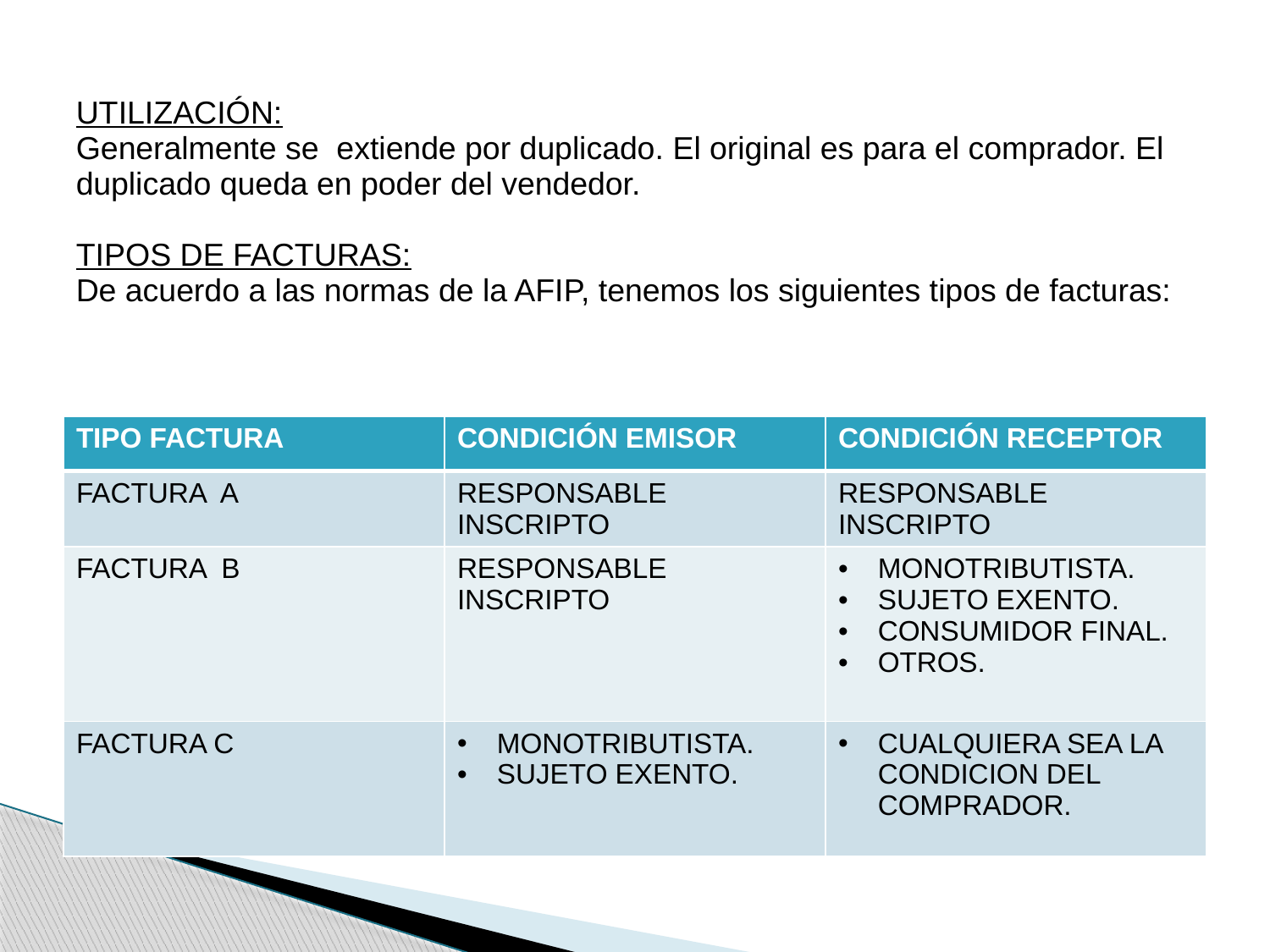

# UTILIZACIÓN: Generalmente se  extiende por duplicado. El original es para el comprador. El duplicado queda en poder del vendedor. TIPOS DE FACTURAS: De acuerdo a las normas de la AFIP, tenemos los siguientes tipos de facturas:
| TIPO FACTURA | CONDICIÓN EMISOR | CONDICIÓN RECEPTOR |
| --- | --- | --- |
| FACTURA A | RESPONSABLE INSCRIPTO | RESPONSABLE INSCRIPTO |
| FACTURA B | RESPONSABLE INSCRIPTO | MONOTRIBUTISTA. SUJETO EXENTO. CONSUMIDOR FINAL. OTROS. |
| FACTURA C | MONOTRIBUTISTA. SUJETO EXENTO. | CUALQUIERA SEA LA CONDICION DEL COMPRADOR. |